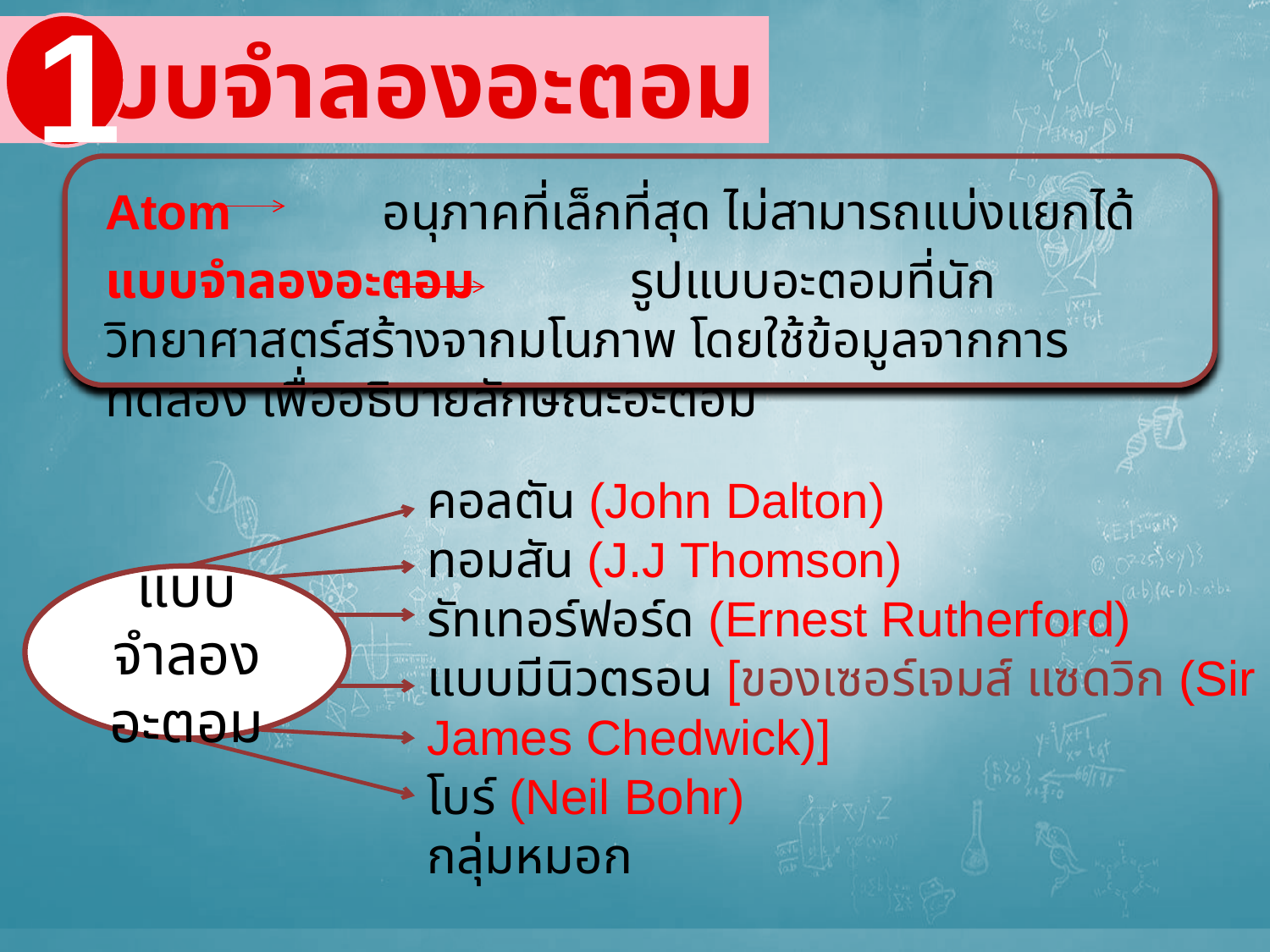

1
  แบบจำลองอะตอม

Atom           อนุภาคที่เล็กที่สุด ไม่สามารถแบ่งแยกได้
แบบจำลองอะตอม            รูปแบบอะตอมที่นักวิทยาศาสตร์สร้างจากมโนภาพ โดยใช้ข้อมูลจากการทดลอง เพื่ออธิบายลักษณะอะตอม

คอลตัน (John Dalton)
ทอมสัน (J.J Thomson)
รัทเทอร์ฟอร์ด (Ernest Rutherford)
แบบมีนิวตรอน [ของเซอร์เจมส์ แซดวิก (Sir James Chedwick)]
โบร์ (Neil Bohr)
กลุ่มหมอก
แบบจำลองอะตอม